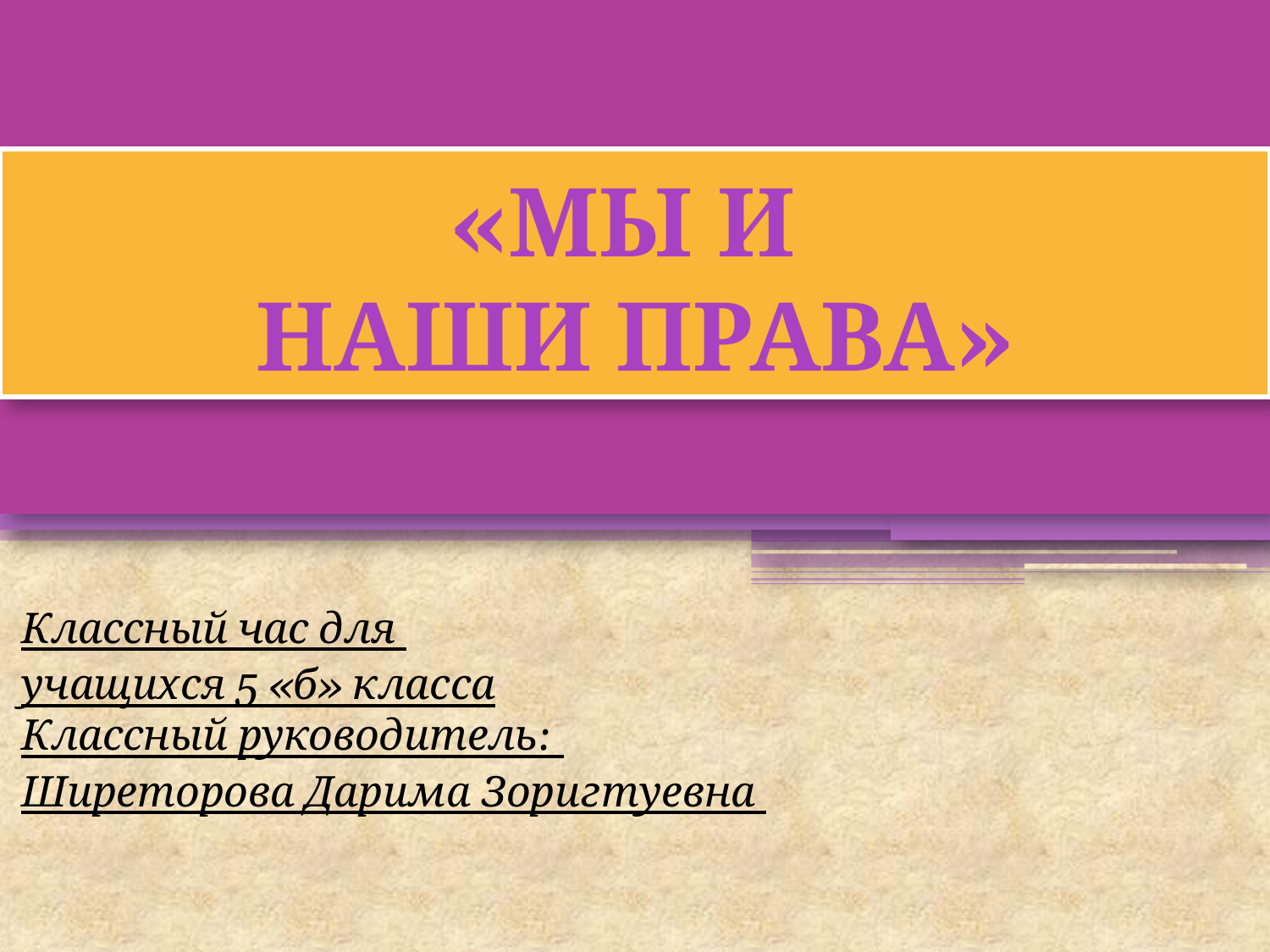

# «МЫ И НАШИ ПРАВА»
Классный час для
учащихся 5 «б» класса
Классный руководитель:
Ширеторова Дарима Зоригтуевна